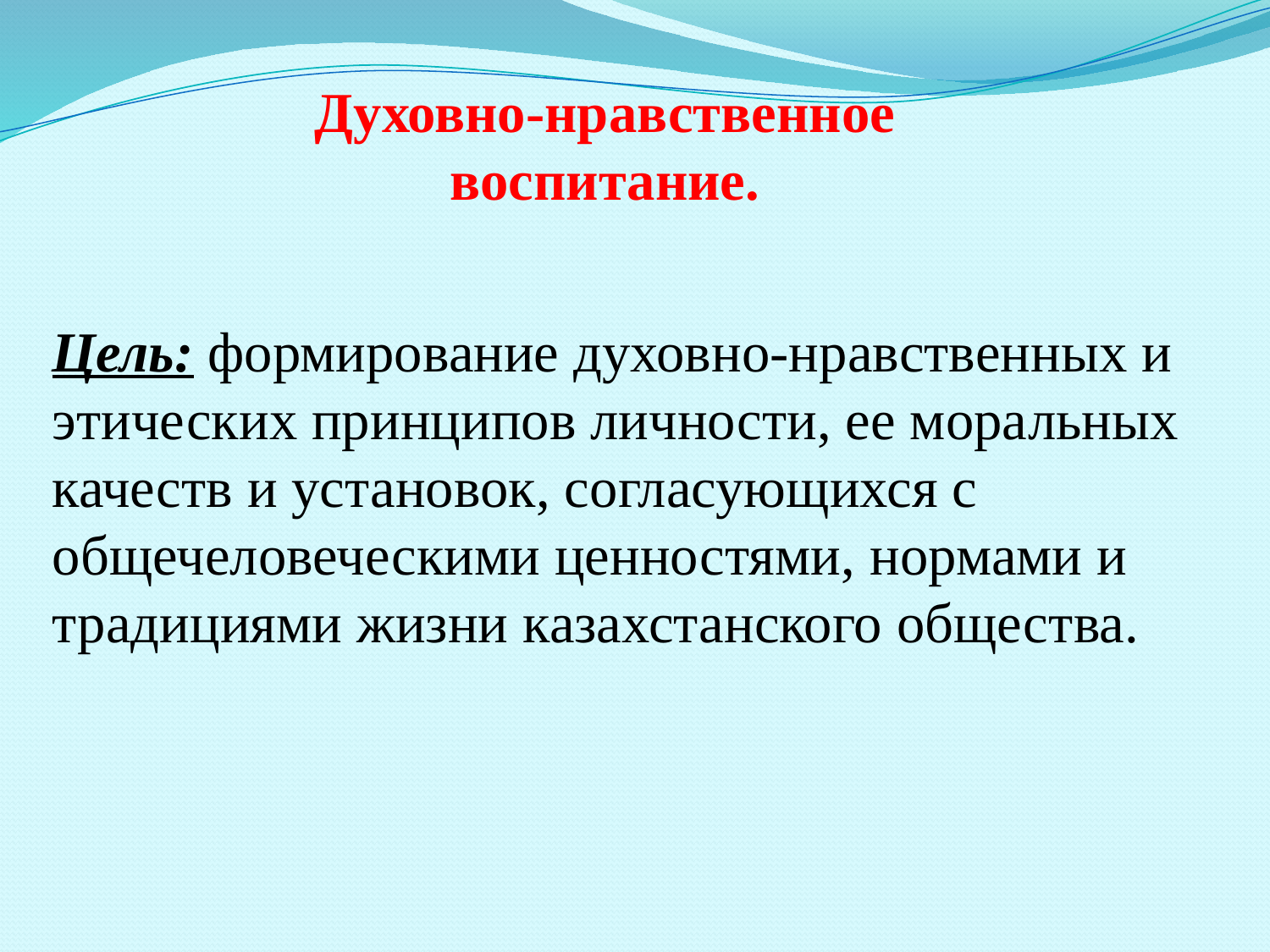

Духовно-нравственное
воспитание.
Цель: формирование духовно-нравственных и этических принципов личности, ее моральных качеств и установок, согласующихся с     общечеловеческими ценностями, нормами и традициями жизни казахстанского общества.